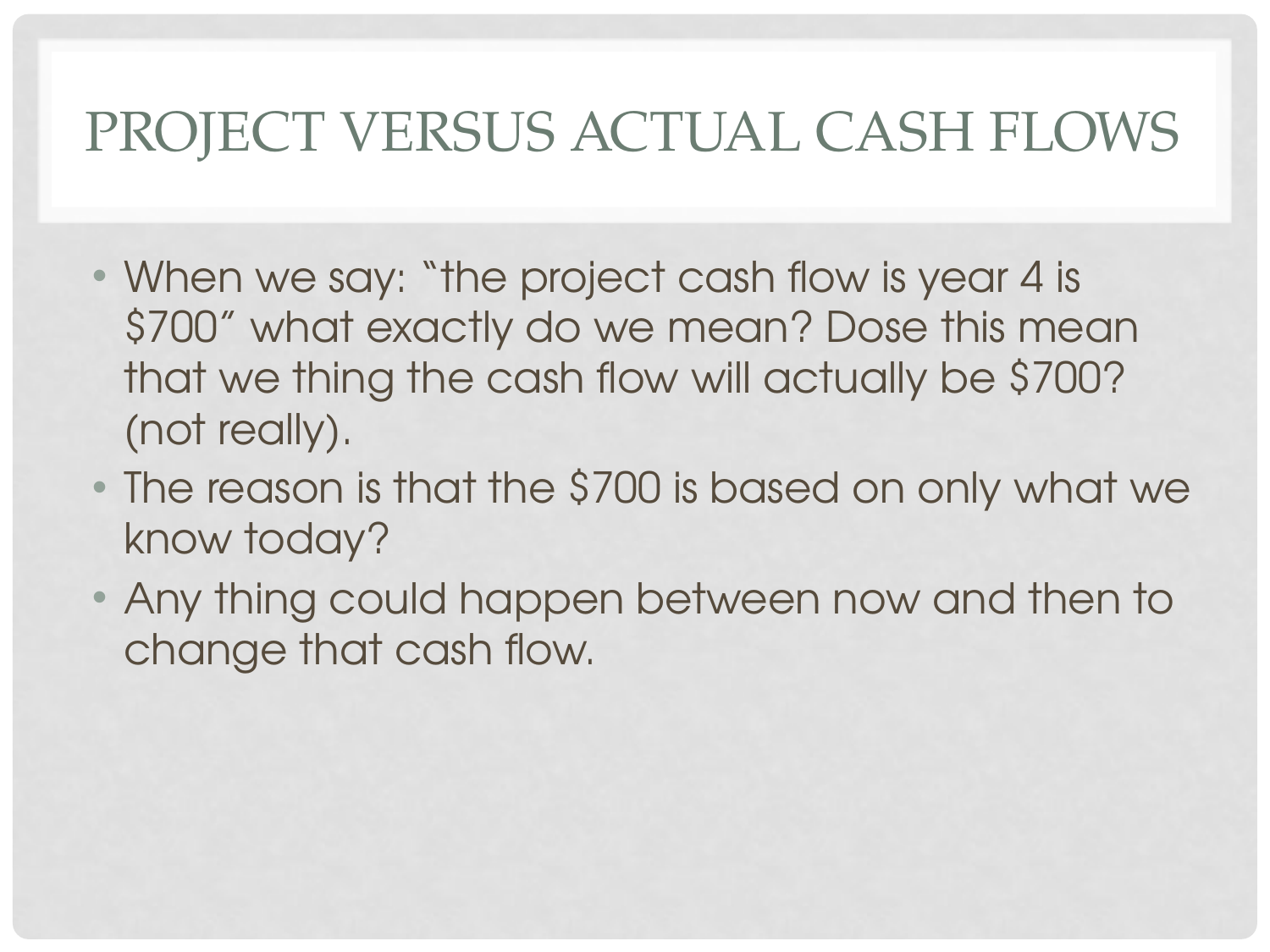

# Project versus actual cash flows
When we say: “the project cash flow is year 4 is $700” what exactly do we mean? Dose this mean that we thing the cash flow will actually be $700? (not really).
The reason is that the $700 is based on only what we know today?
Any thing could happen between now and then to change that cash flow.